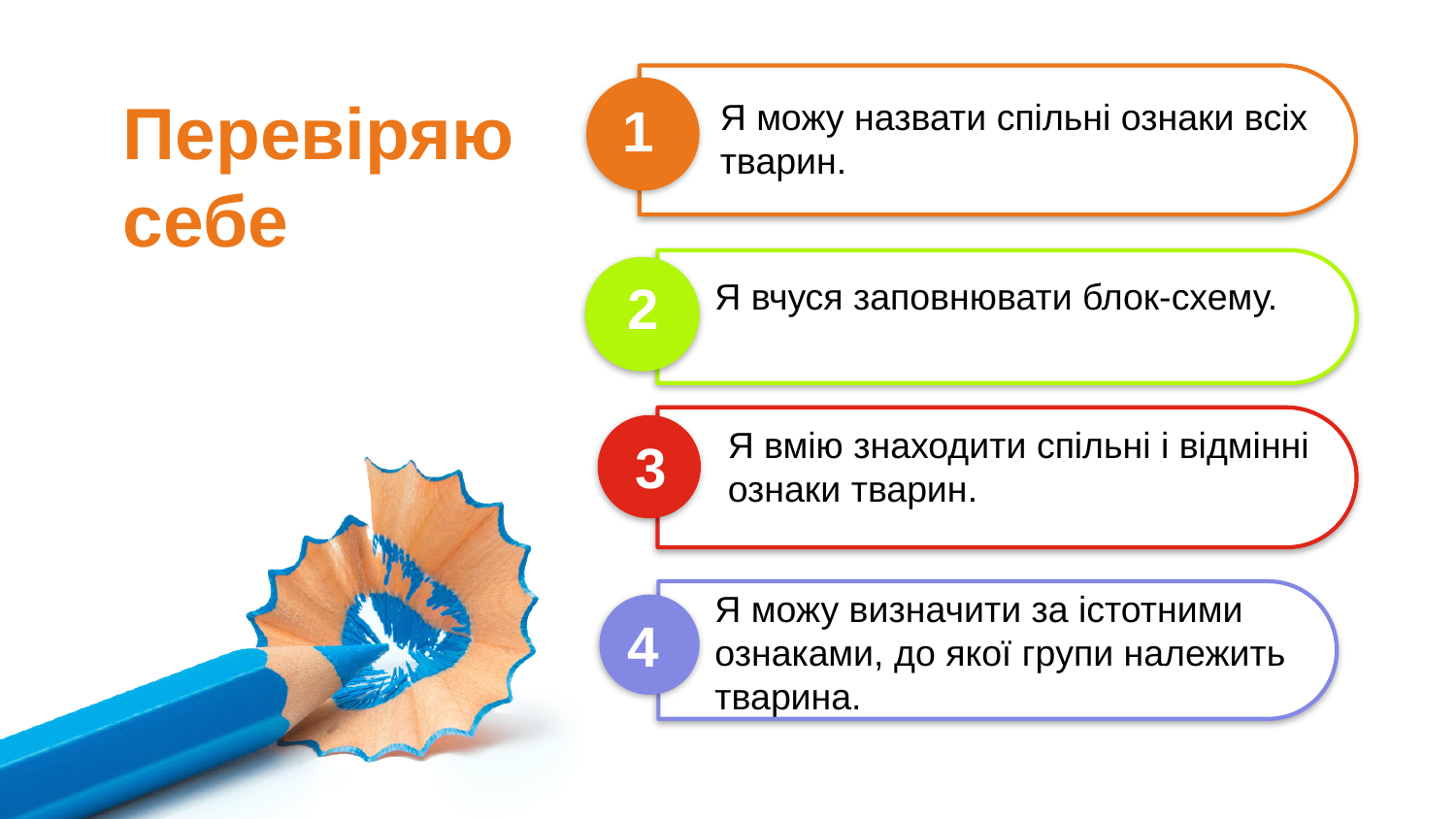

Перевіряю себе

Я можу назвати спільні ознаки всіх
тварин.
1

2
Я вчуся заповнювати блок-схему.

Я вмію знаходити спільні і відмінні
ознаки тварин.

3
Я можу визначити за істотними
ознаками, до якої групи належить
тварина.

4